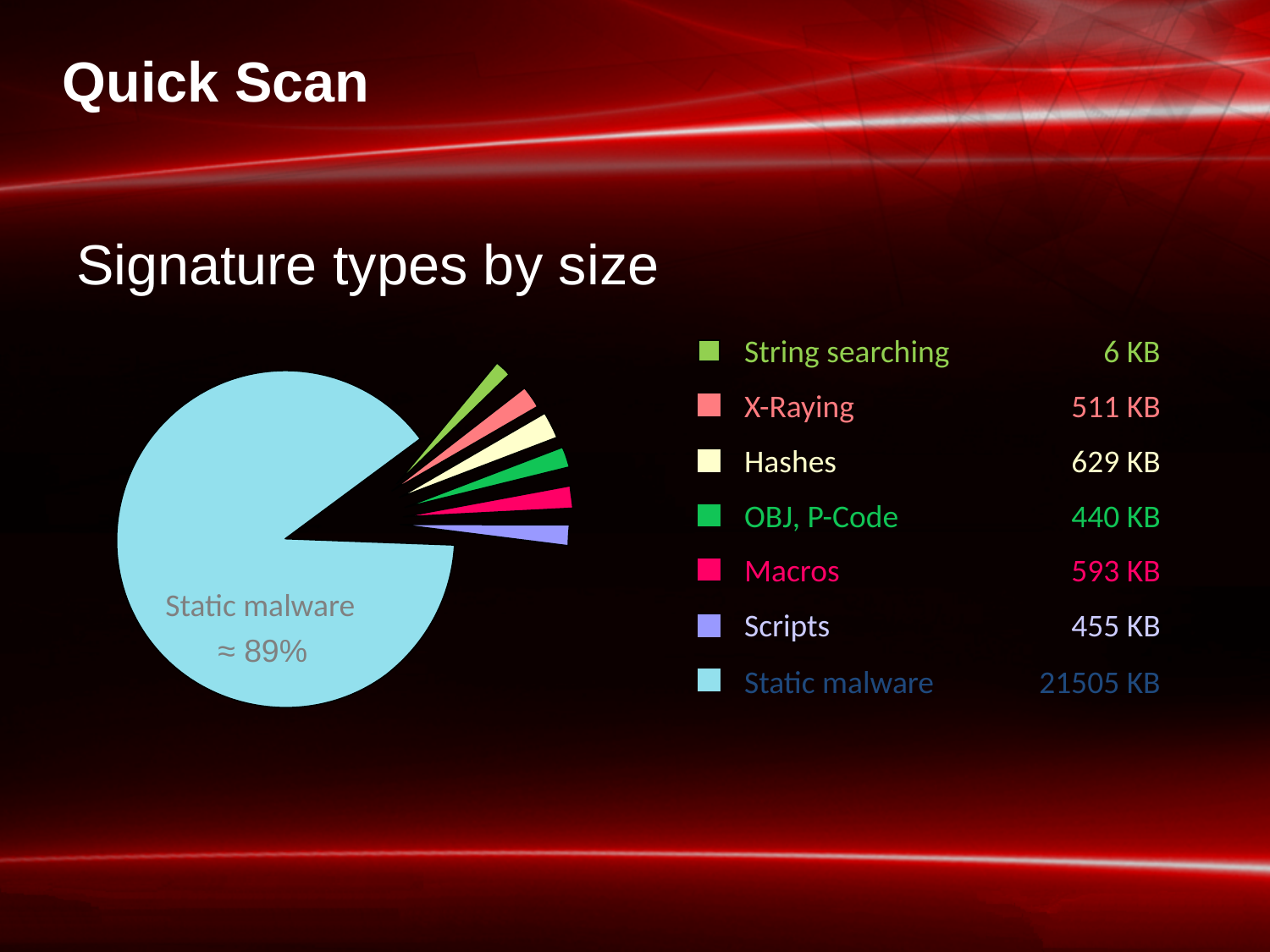

# Quick Scan
Signature types by size

String searching
6 KB

X-Raying
511 KB

Hashes
629 KB

OBJ, P-Code
440 KB

Macros
593 KB

Scripts
455 KB

Static malware

≈ 89%
Static malware
21505 KB